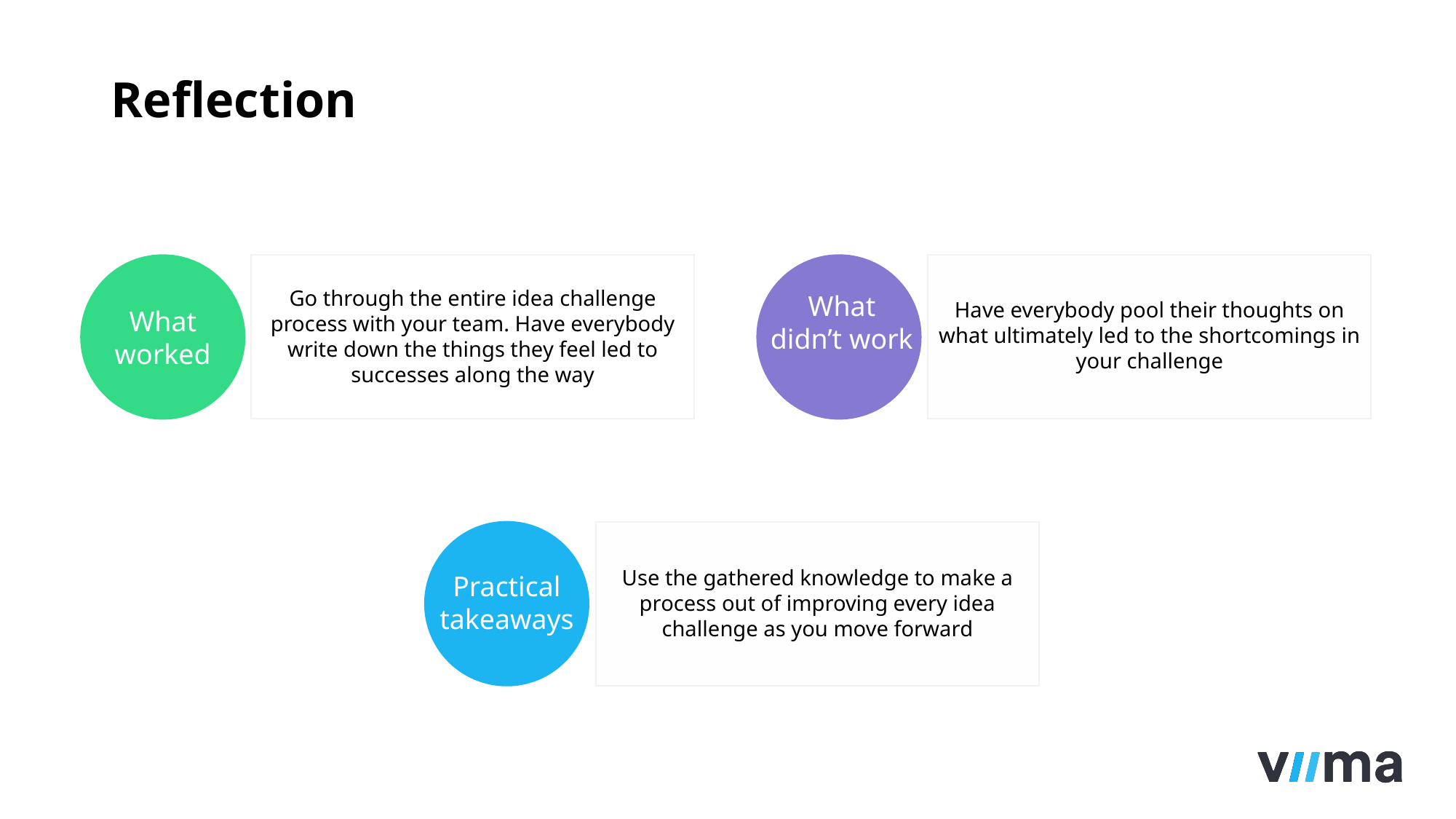

# Reflection

Go through the entire idea challenge process with your team. Have everybody write down the things they feel led to successes along the way
What didn’t work
Have everybody pool their thoughts on what ultimately led to the shortcomings in your challenge
What worked

Use the gathered knowledge to make a process out of improving every idea challenge as you move forward
Practical
takeaways